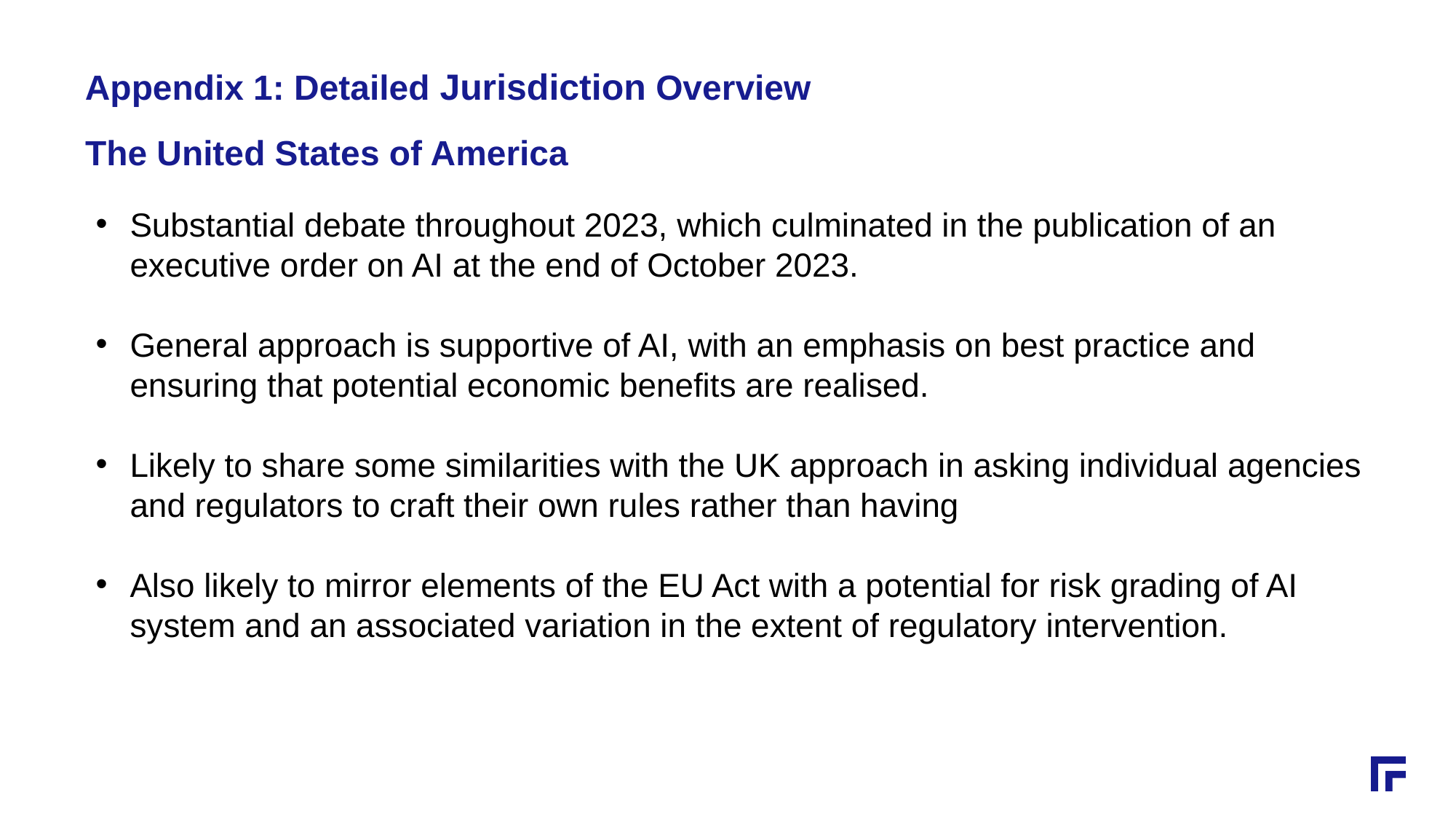

Appendix 1: Detailed Jurisdiction Overview
# The United States of America
Substantial debate throughout 2023, which culminated in the publication of an executive order on AI at the end of October 2023.

General approach is supportive of AI, with an emphasis on best practice and ensuring that potential economic benefits are realised.

Likely to share some similarities with the UK approach in asking individual agencies and regulators to craft their own rules rather than having

Also likely to mirror elements of the EU Act with a potential for risk grading of AI system and an associated variation in the extent of regulatory intervention.